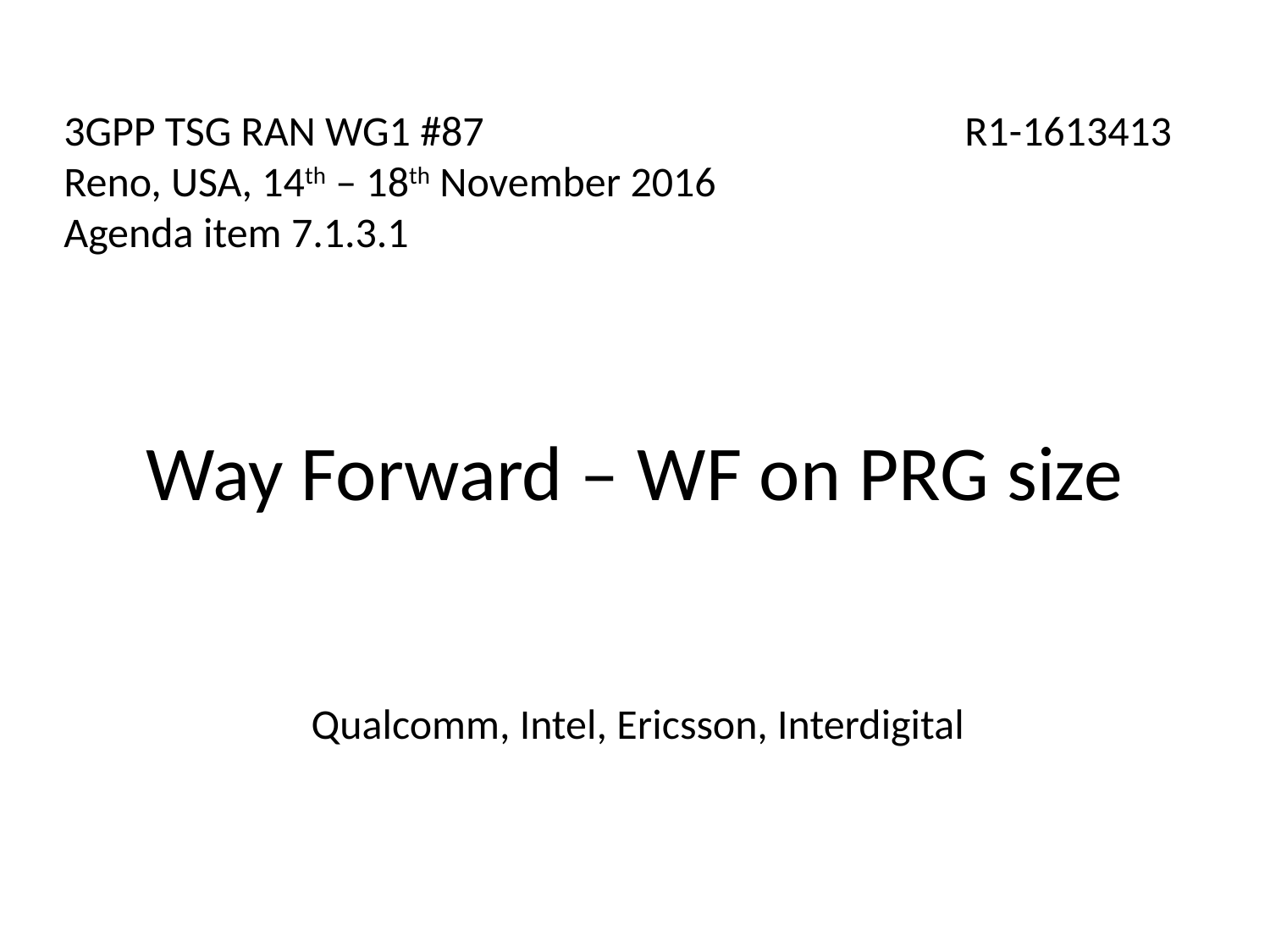

3GPP TSG RAN WG1 #87
Reno, USA, 14th – 18th November 2016
Agenda item 7.1.3.1
R1-1613413
Way Forward – WF on PRG size
Qualcomm, Intel, Ericsson, Interdigital